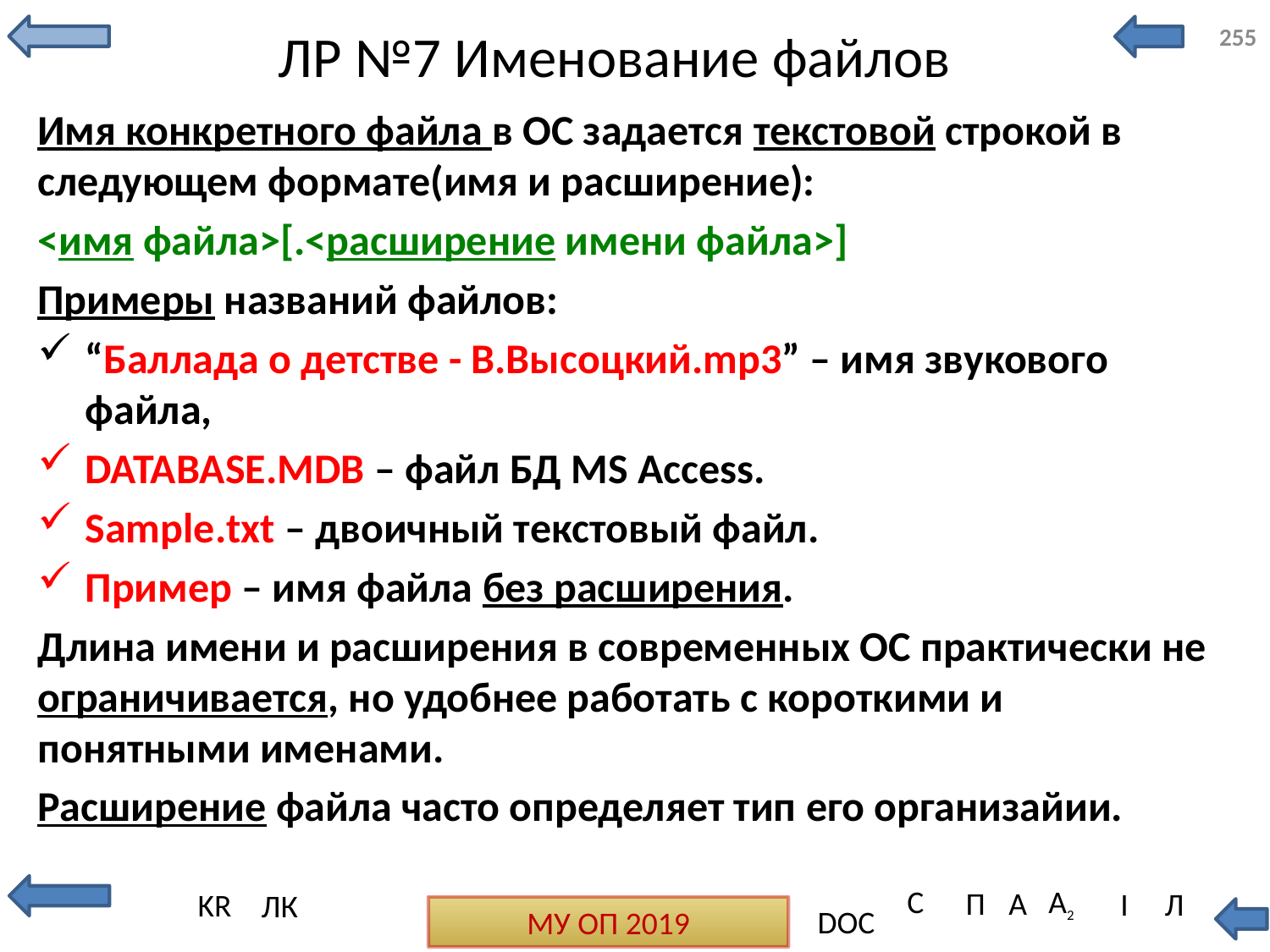

# ЛР №7 Именование файлов
255
Имя конкретного файла в ОС задается текстовой строкой в следующем формате(имя и расширение):
<имя файла>[.<расширение имени файла>]
Примеры названий файлов:
“Баллада о детстве - В.Высоцкий.mp3” – имя звукового файла,
DATABASE.MDB – файл БД MS Access.
Sample.txt – двоичный текстовый файл.
Пример – имя файла без расширения.
Длина имени и расширения в современных ОС практически не ограничивается, но удобнее работать с короткими и понятными именами.
Расширение файла часто определяет тип его организайии.